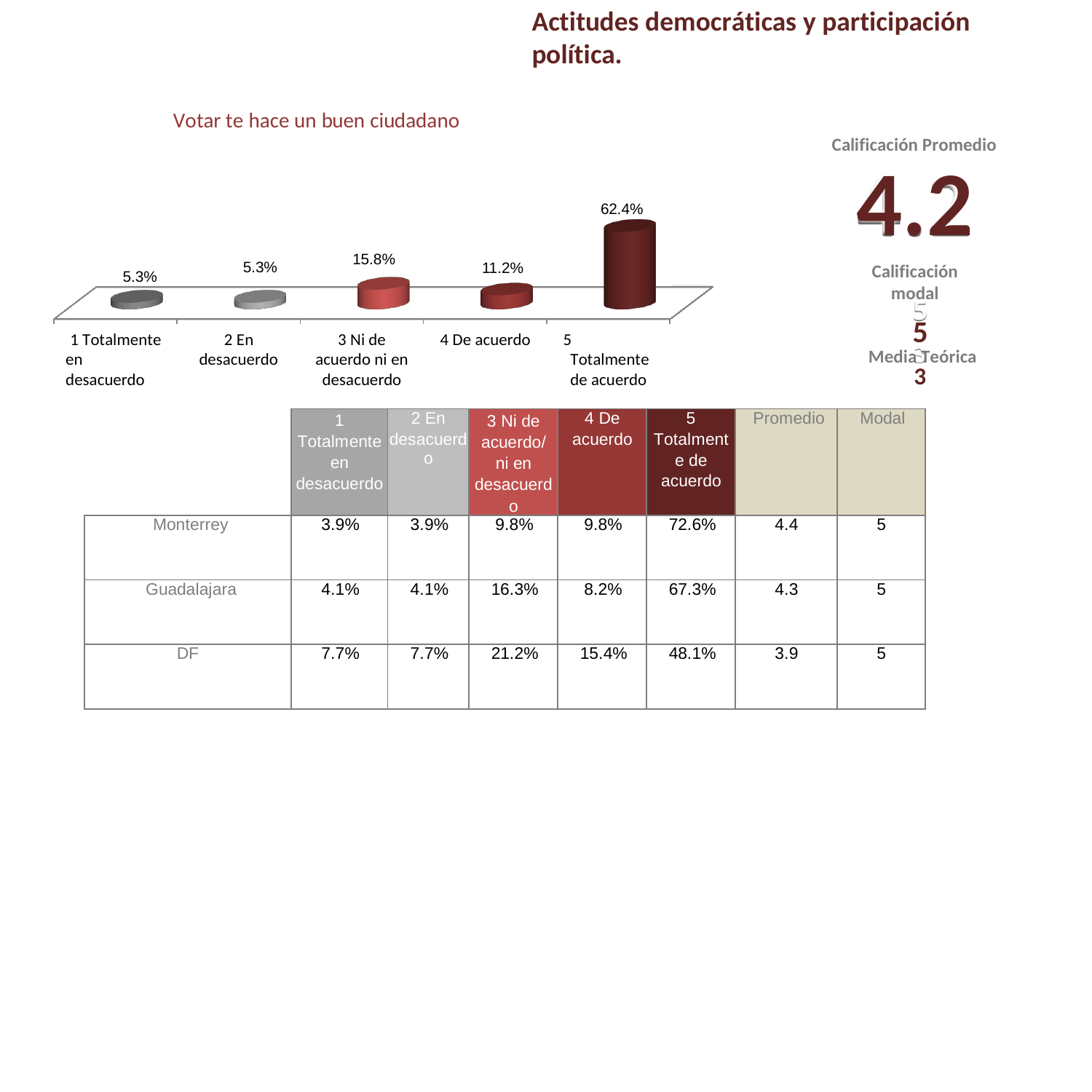

Actitudes democráticas y participación política.
Votar te hace un buen ciudadano
Calificación Promedio

4.2
Calificación modal

5
Media Teórica
3

62.4%
15.8%
5.3%
11.2%
5.3%

3 Ni de acuerdo ni en desacuerdo
1 Totalmente en desacuerdo
2 En desacuerdo
5 Totalmente de acuerdo
4 De acuerdo

|  | 1 Totalmente en desacuerdo | 2 En desacuerdo | 3 Ni de acuerdo/ ni en desacuerdo | 4 De acuerdo | 5 Totalmente de acuerdo | Promedio | Modal |
| --- | --- | --- | --- | --- | --- | --- | --- |
| Monterrey | 3.9% | 3.9% | 9.8% | 9.8% | 72.6% | 4.4 | 5 |
| Guadalajara | 4.1% | 4.1% | 16.3% | 8.2% | 67.3% | 4.3 | 5 |
| DF | 7.7% | 7.7% | 21.2% | 15.4% | 48.1% | 3.9 | 5 |